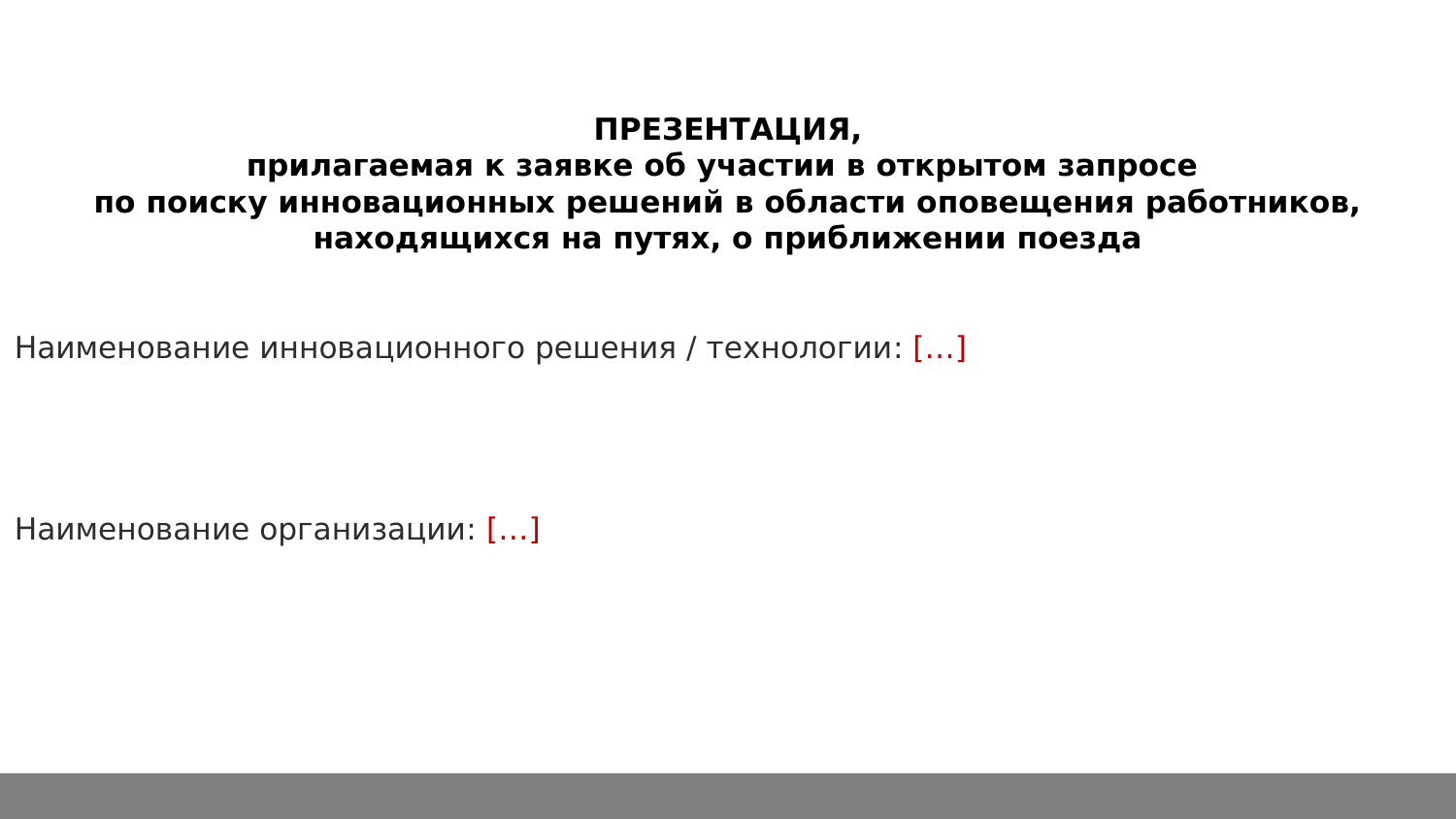

ПРЕЗЕНТАЦИЯ,
прилагаемая к заявке об участии в открытом запросе
по поиску инновационных решений в области оповещения работников, находящихся на путях, о приближении поезда

Наименование инновационного решения / технологии: […]

Наименование организации: […]